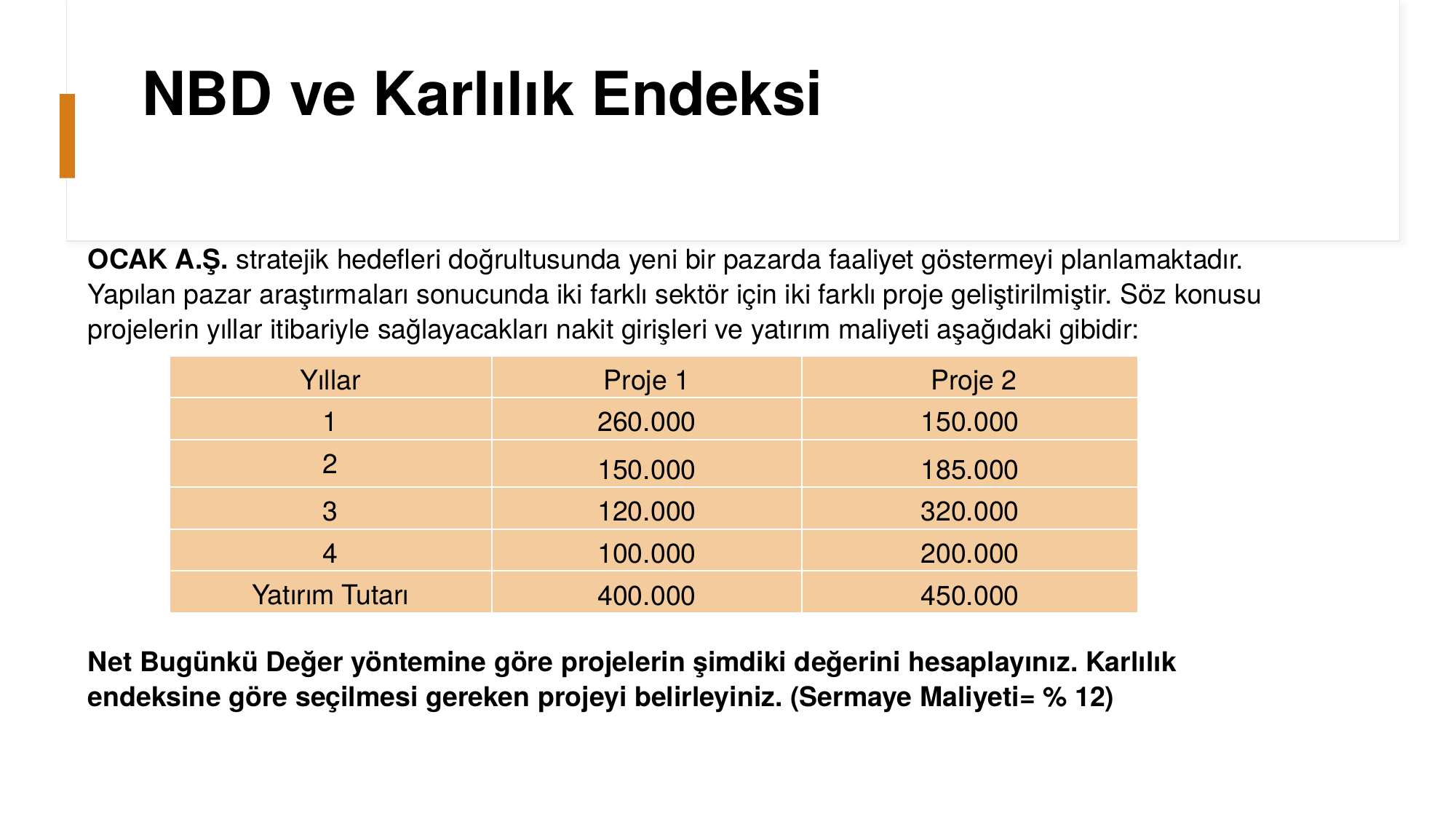

# NBD ve Karlılık Endeksi
OCAK A.Ş. stratejik hedefleri doğrultusunda yeni bir pazarda faaliyet göstermeyi planlamaktadır. Yapılan pazar araştırmaları sonucunda iki farklı sektör için iki farklı proje geliştirilmiştir. Söz konusu projelerin yıllar itibariyle sağlayacakları nakit girişleri ve yatırım maliyeti aşağıdaki gibidir:
| Yıllar | Proje 1 | Proje 2 |
| --- | --- | --- |
| 1 | 260.000 | 150.000 |
| 2 | 150.000 | 185.000 |
| 3 | 120.000 | 320.000 |
| 4 | 100.000 | 200.000 |
| Yatırım Tutarı | 400.000 | 450.000 |
Net Bugünkü Değer yöntemine göre projelerin şimdiki değerini hesaplayınız. Karlılık endeksine göre seçilmesi gereken projeyi belirleyiniz. (Sermaye Maliyeti= % 12)